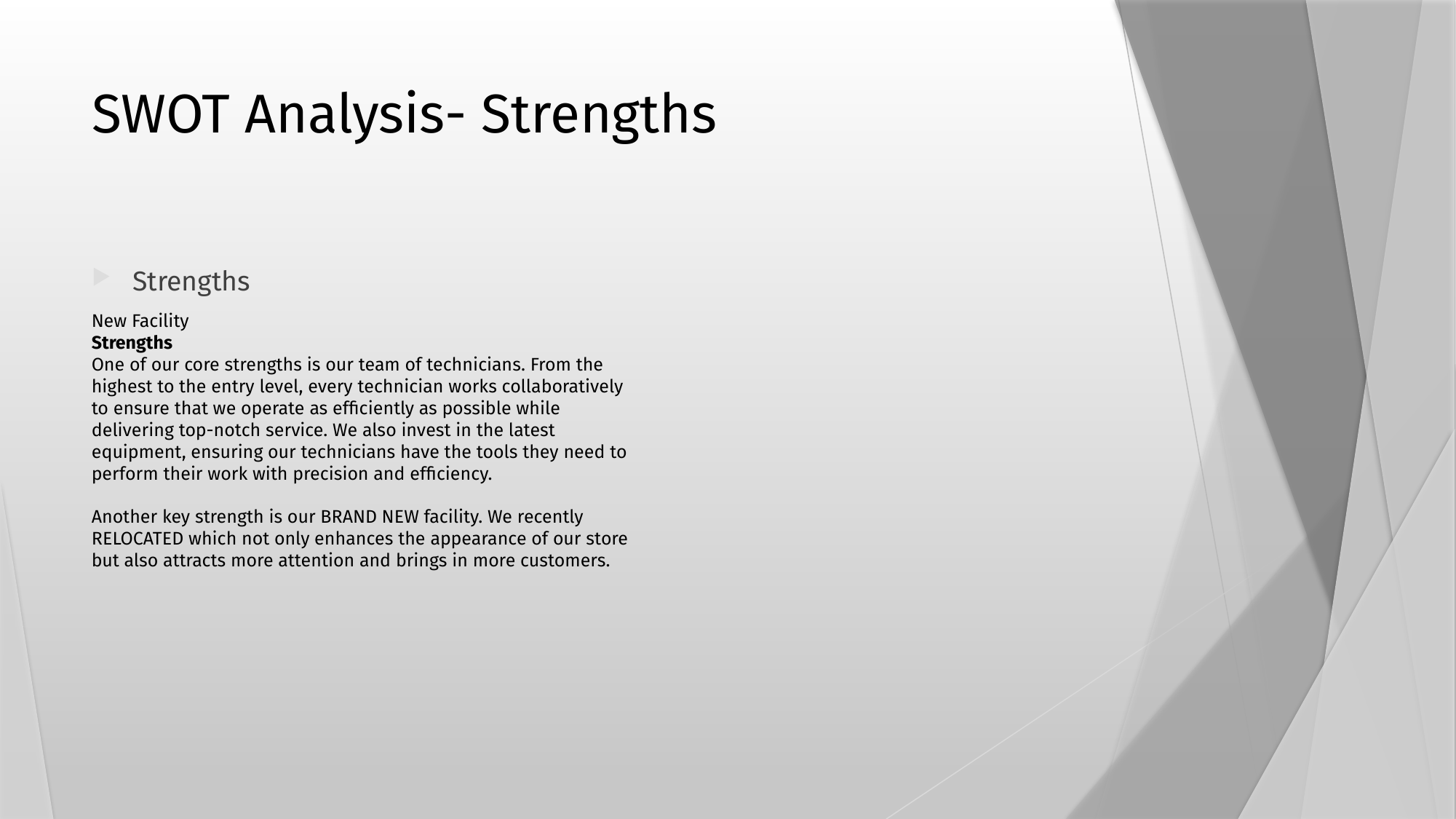

# SWOT Analysis- Strengths
Strengths
New Facility
Strengths
One of our core strengths is our team of technicians. From the highest to the entry level, every technician works collaboratively to ensure that we operate as efficiently as possible while delivering top-notch service. We also invest in the latest equipment, ensuring our technicians have the tools they need to perform their work with precision and efficiency.

Another key strength is our BRAND NEW facility. We recently RELOCATED which not only enhances the appearance of our store but also attracts more attention and brings in more customers.